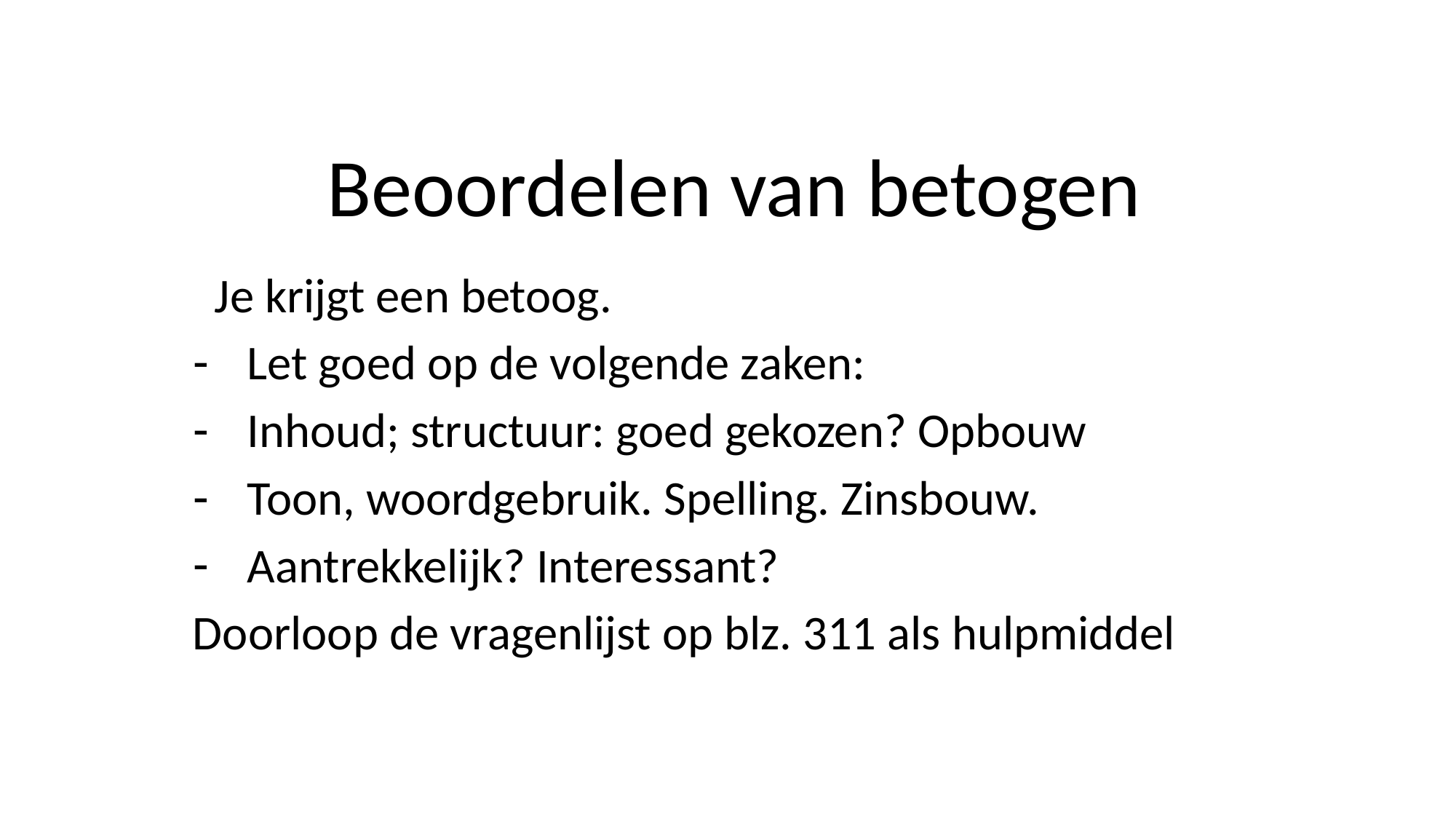

# Beoordelen van betogen
  Je krijgt een betoog.
Let goed op de volgende zaken:
Inhoud; structuur: goed gekozen? Opbouw
Toon, woordgebruik. Spelling. Zinsbouw.
Aantrekkelijk? Interessant?
Doorloop de vragenlijst op blz. 311 als hulpmiddel